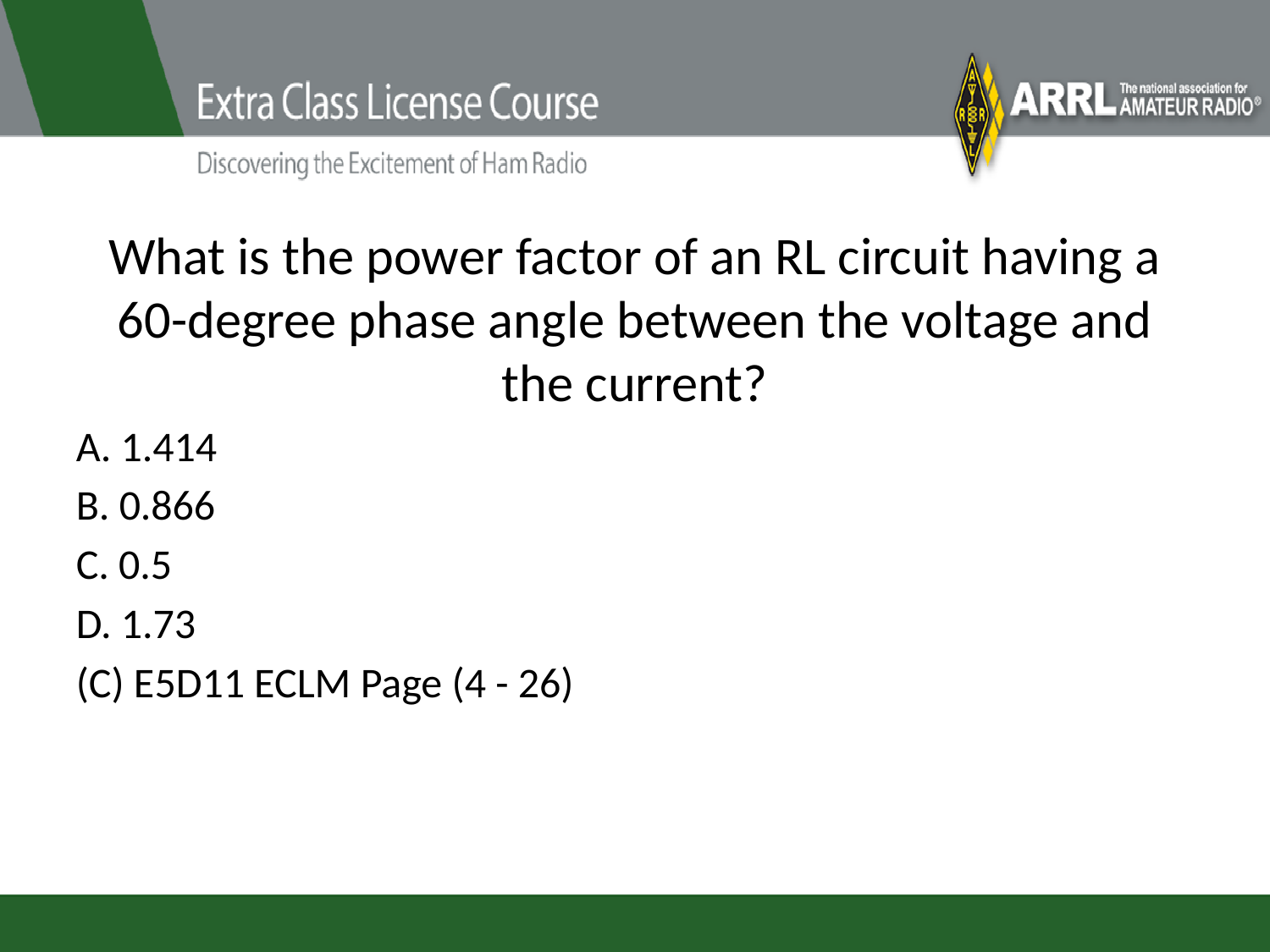

# What is the power factor of an RL circuit having a 60-degree phase angle between the voltage and the current?
A. 1.414
B. 0.866
C. 0.5
D. 1.73
(C) E5D11 ECLM Page (4 - 26)